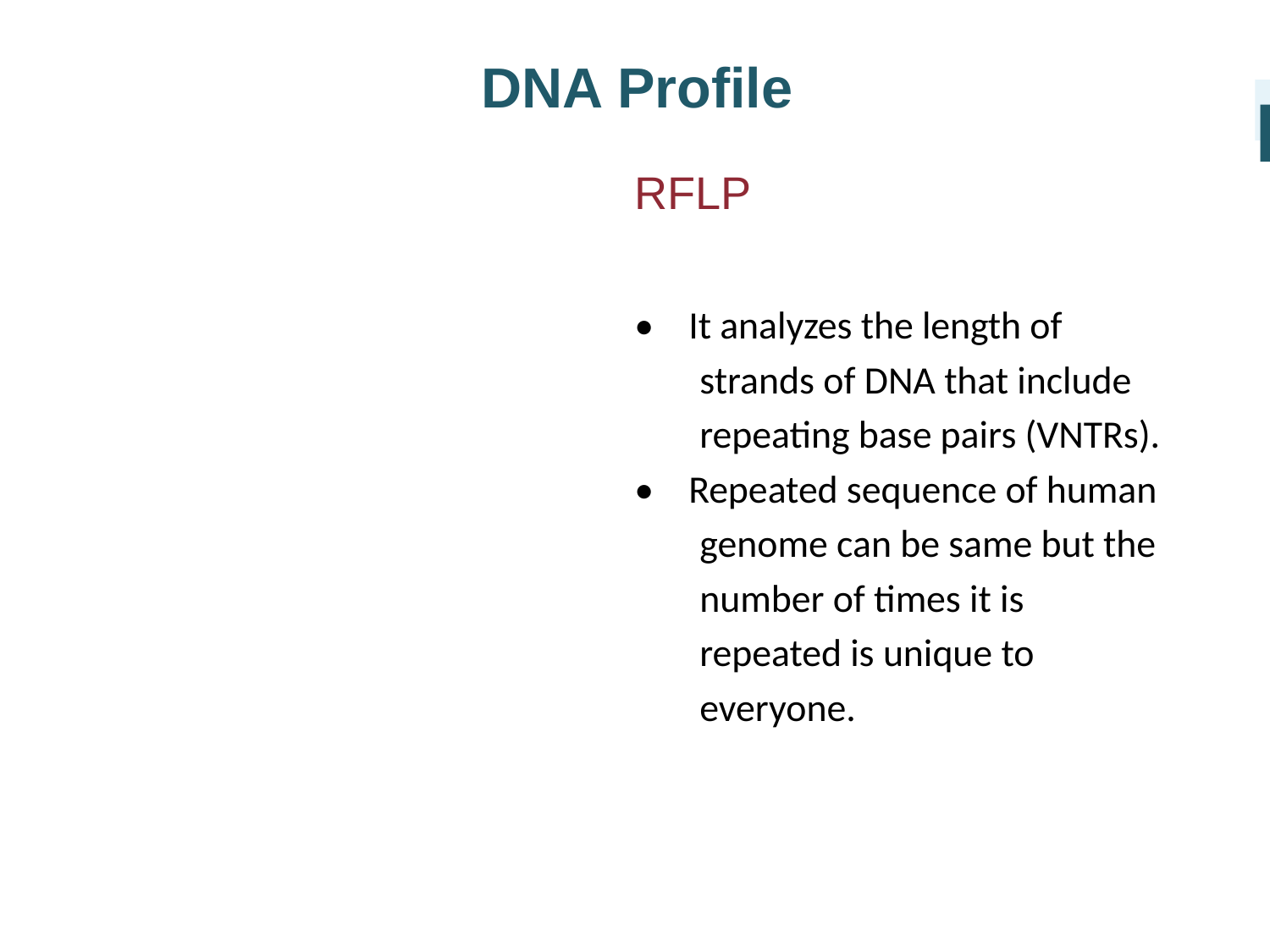

DNA Profile
I
RFLP
•    It analyzes the length of strands of DNA that include repeating base pairs (VNTRs).
•    Repeated sequence of human genome can be same but the number of times it is repeated is unique to everyone.